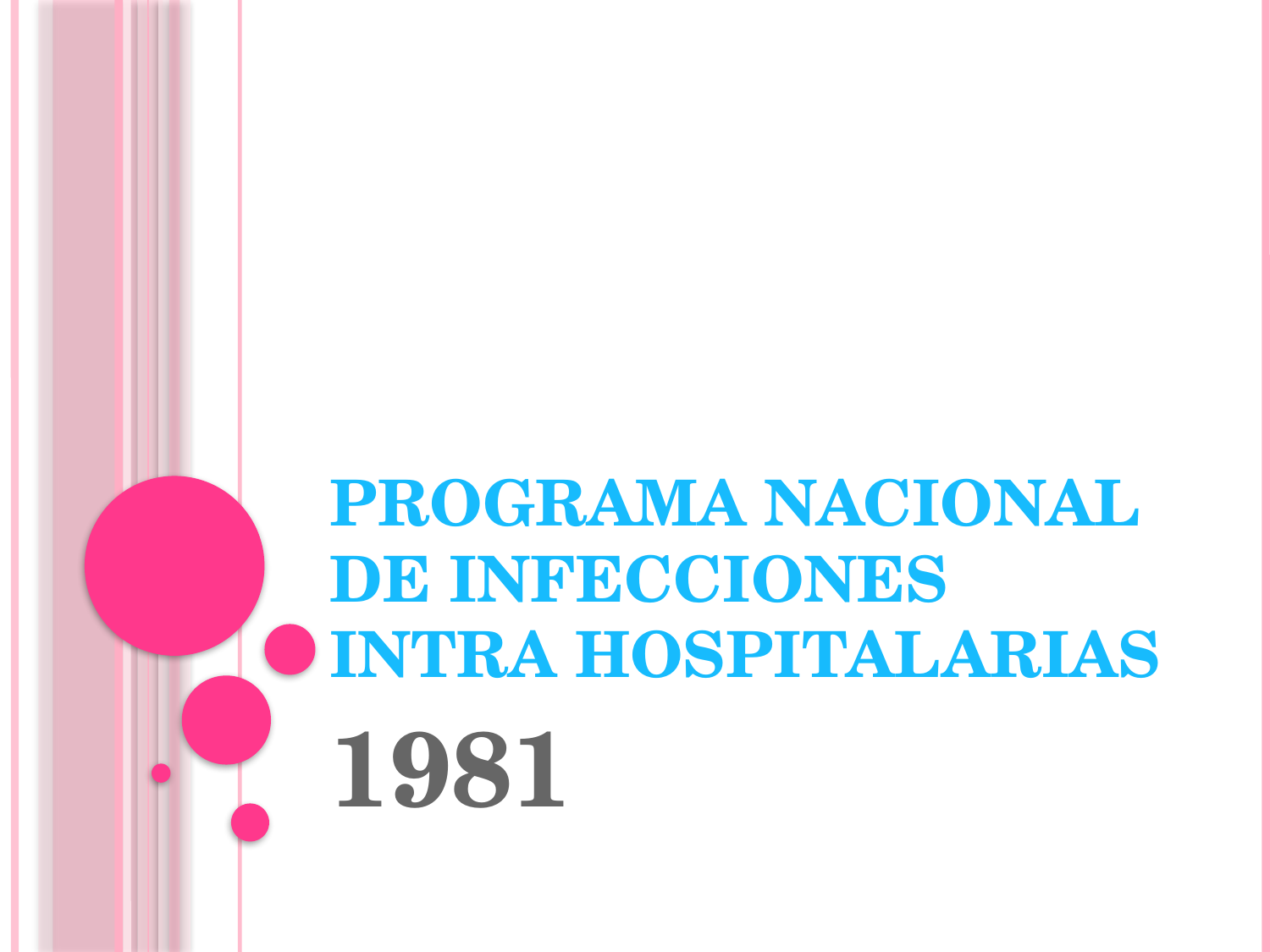

# Programa Nacional de Infecciones Intra Hospitalarias
1981